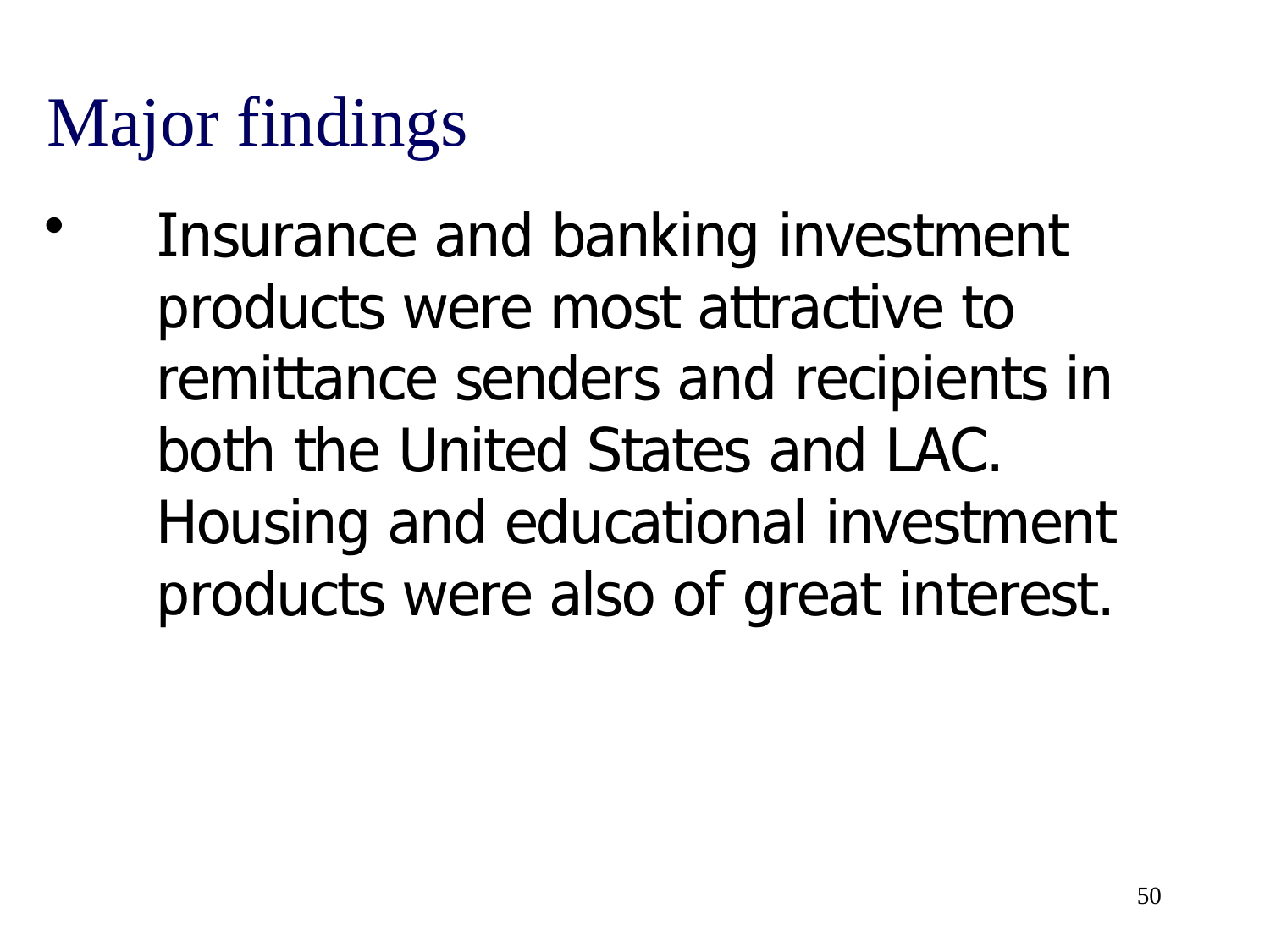

# Major findings
Insurance and banking investment products were most attractive to remittance senders and recipients in both the United States and LAC. Housing and educational investment products were also of great interest.
50